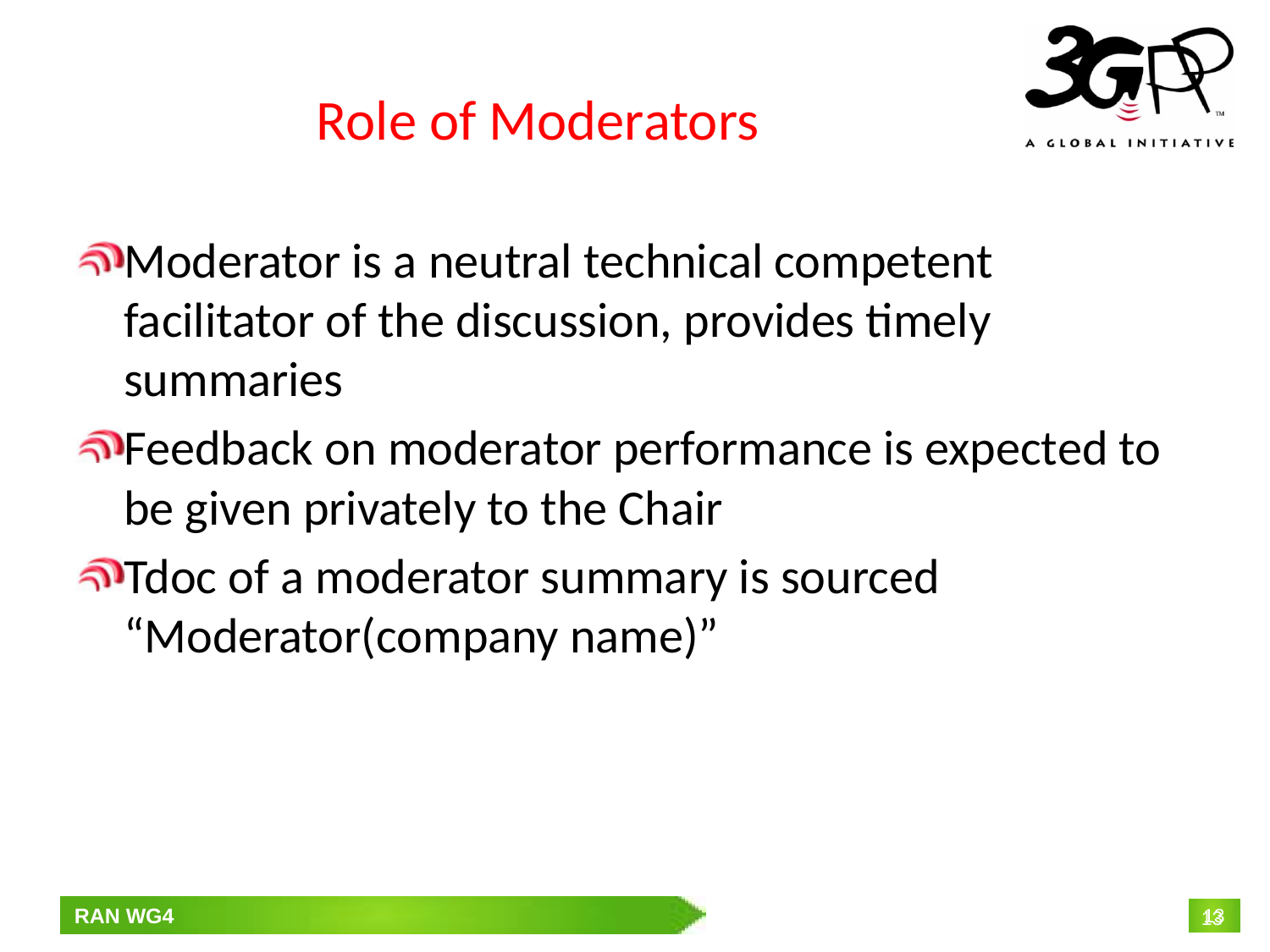

# Role of Moderators
Moderator is a neutral technical competent facilitator of the discussion, provides timely summaries
Feedback on moderator performance is expected to be given privately to the Chair
Tdoc of a moderator summary is sourced “Moderator(company name)”

13